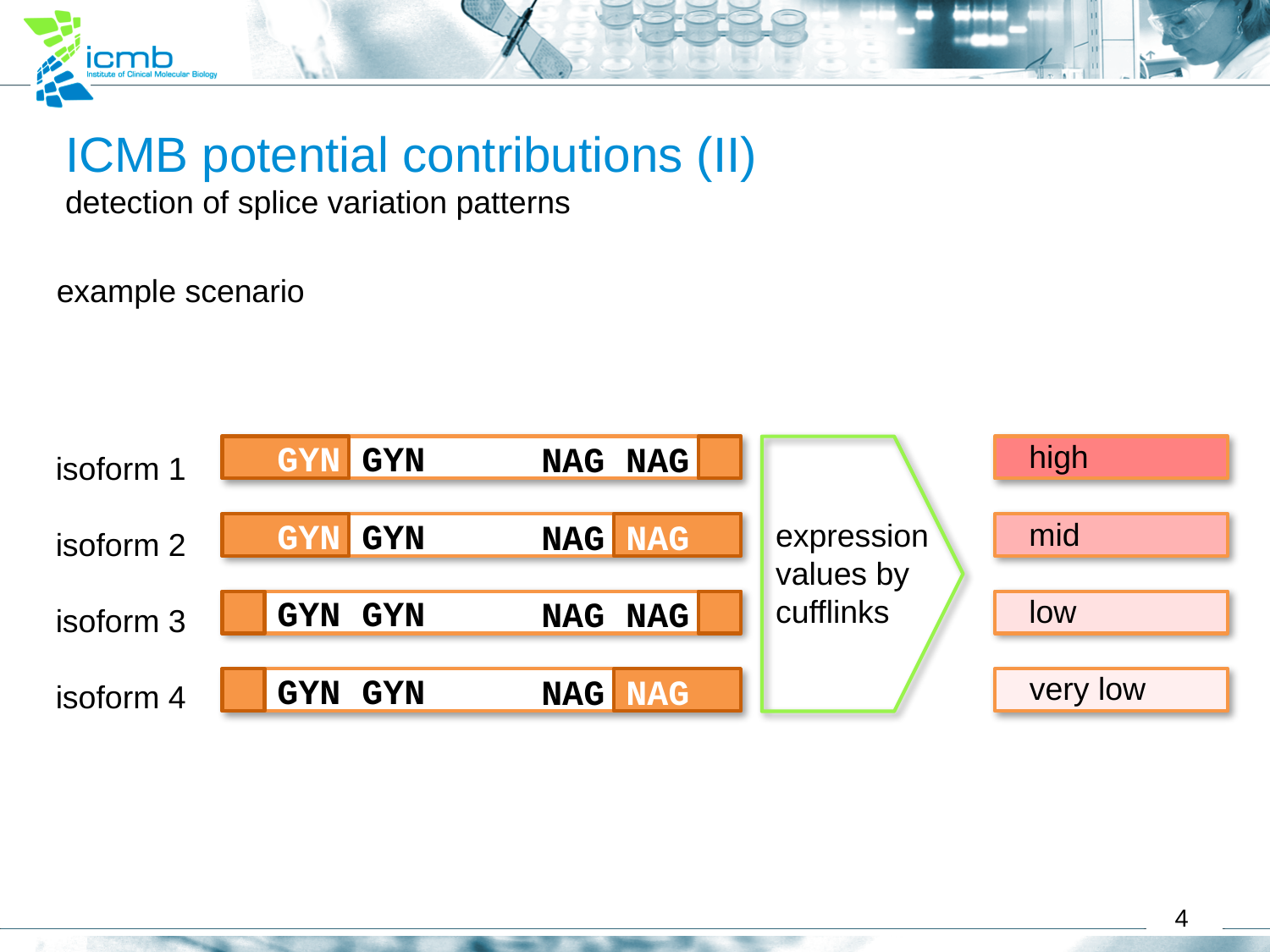

ICMB potential contributions (II)
detection of splice variation patterns
example scenario
isoform 1
isoform 2
isoform 3
isoform 4
GYN GYN
NAG NAG

GYN GYN
NAG NAG

GYN GYN
NAG NAG

GYN GYN
NAG NAG

high

mid

low

very low

expression values by cufflinks